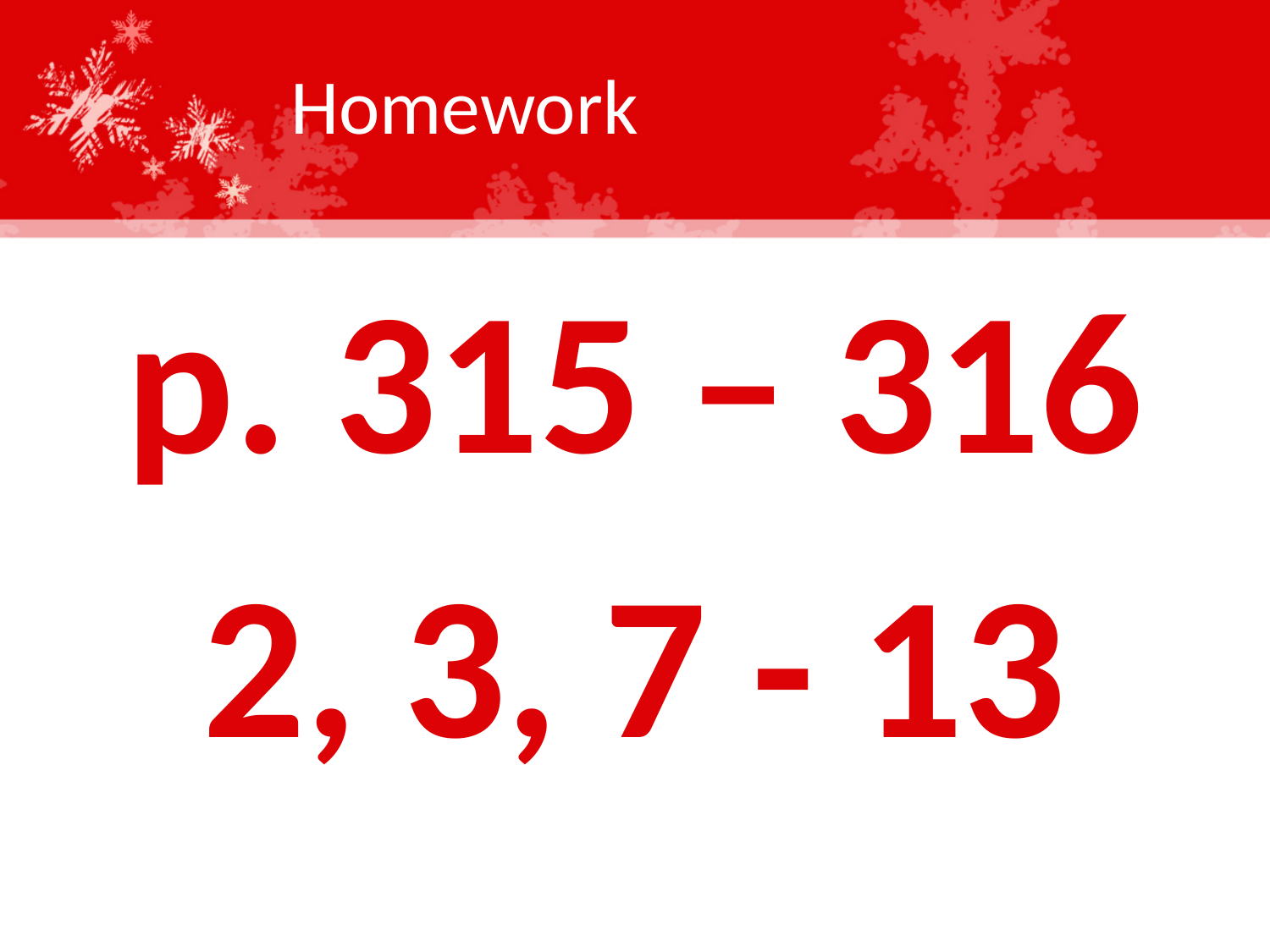

# Homework
p. 315 – 316
2, 3, 7 - 13